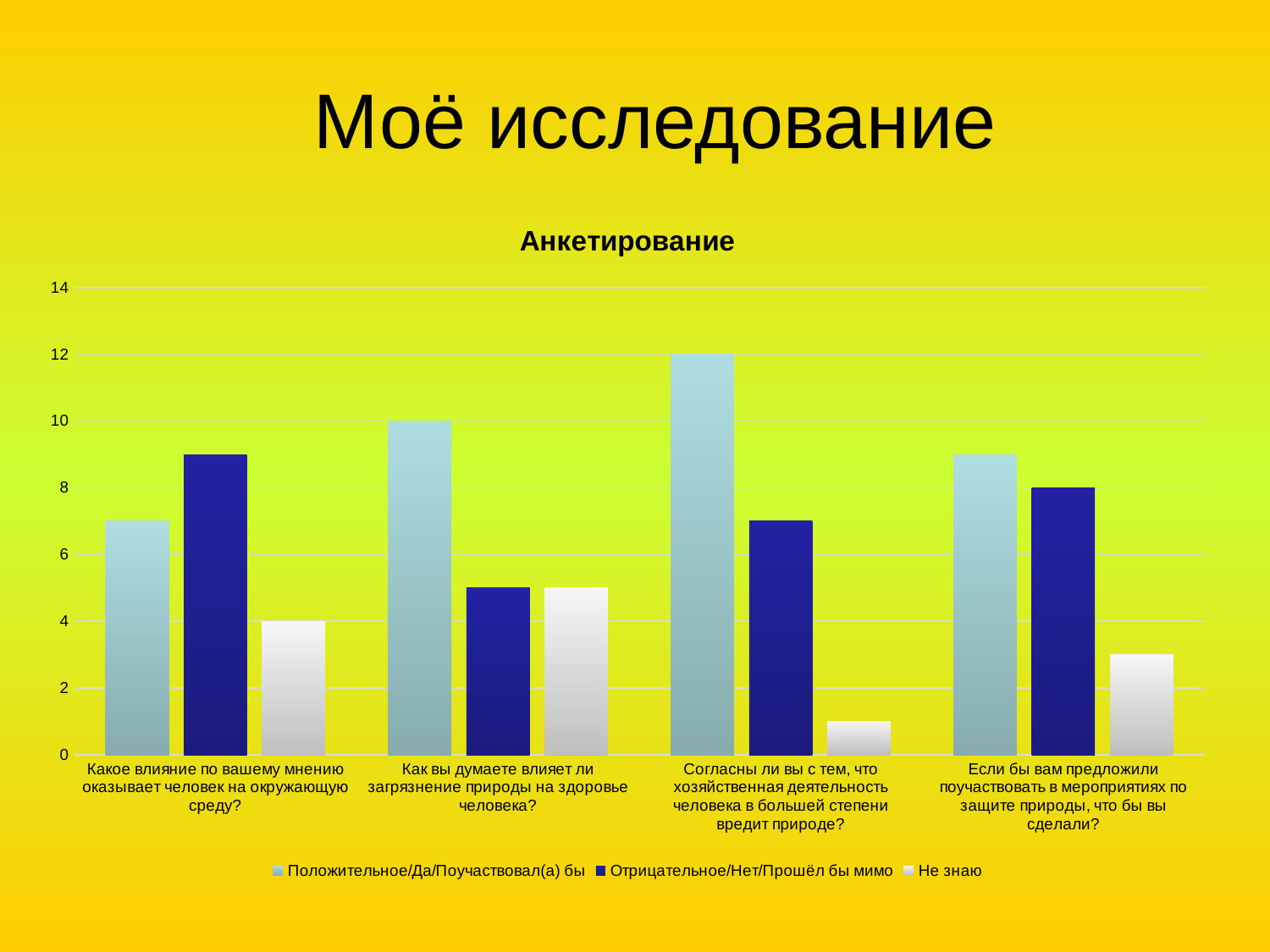

# Моё исследование

### Chart: Анкетирование

| Category | Положительное/Да/Поучаствовал(а) бы | Отрицательное/Нет/Прошёл бы мимо | Не знаю |
|---|---|---|---|
| Какое влияние по вашему мнению оказывает человек на окружающую среду? | 7.0 | 9.0 | 4.0 |
| Как вы думаете влияет ли загрязнение природы на здоровье человека? | 10.0 | 5.0 | 5.0 |
| Согласны ли вы с тем, что хозяйственная деятельность человека в большей степени вредит природе? | 12.0 | 7.0 | 1.0 |
| Если бы вам предложили поучаствовать в мероприятиях по защите природы, что бы вы сделали? | 9.0 | 8.0 | 3.0 |